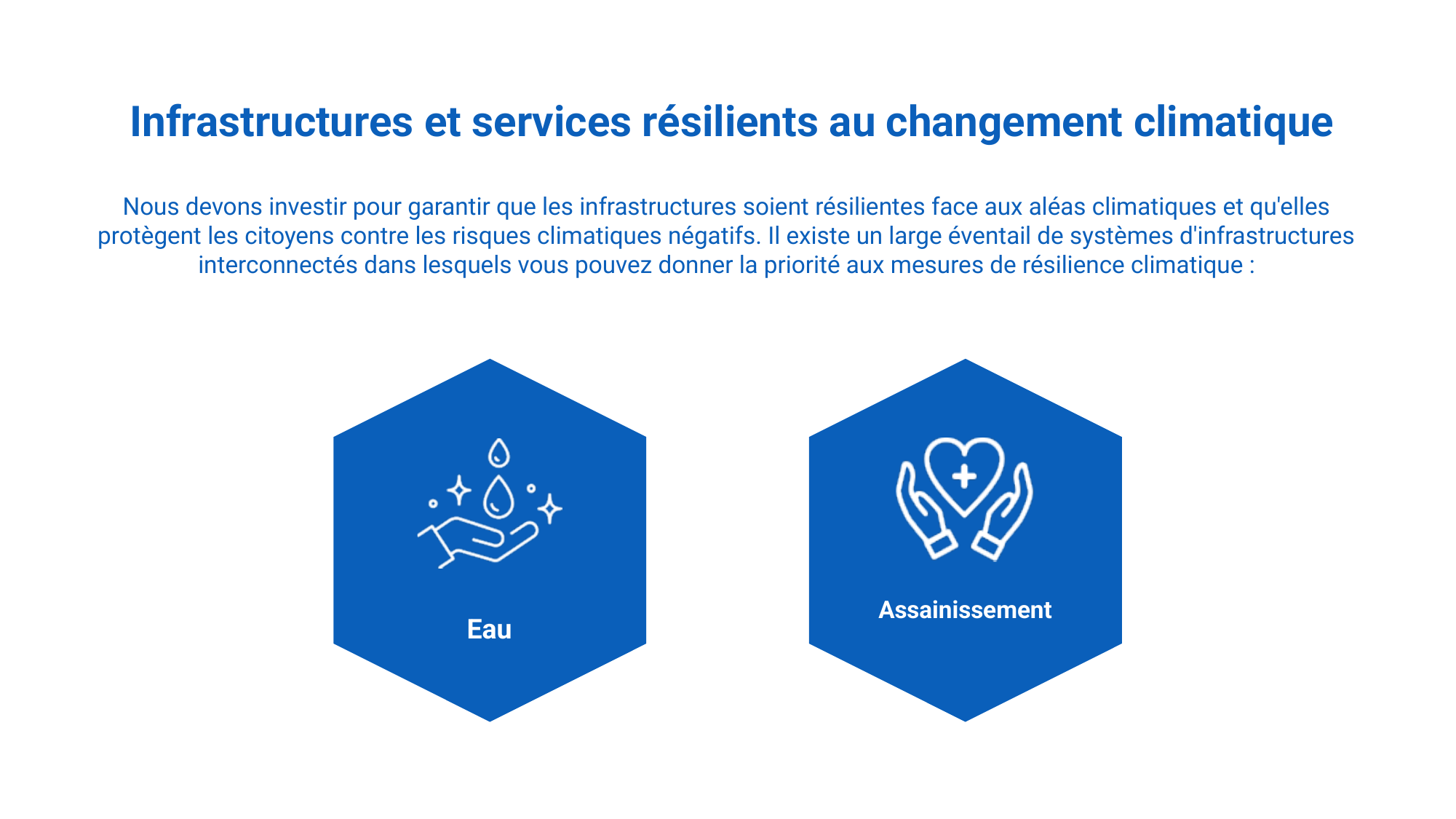

Infrastructures et services résilients au changement climatique
Nous devons investir pour garantir que les infrastructures soient résilientes face aux aléas climatiques et qu'elles protègent les citoyens contre les risques climatiques négatifs. Il existe un large éventail de systèmes d'infrastructures interconnectés dans lesquels vous pouvez donner la priorité aux mesures de résilience climatique :

Eau

Assainissement
Transports
24